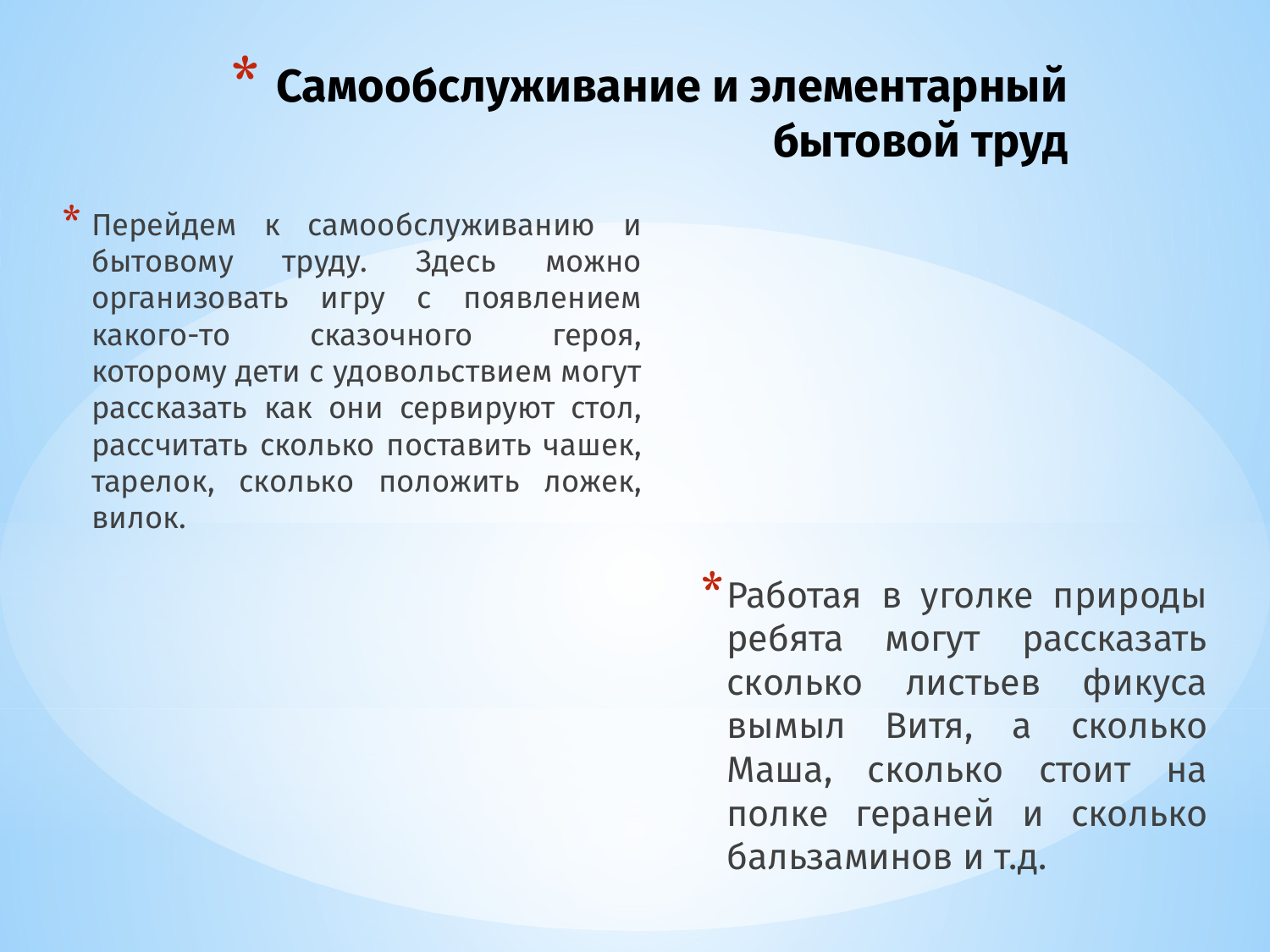

# Самообслуживание и элементарный бытовой труд
Перейдем к самообслуживанию и бытовому труду. Здесь можно организовать игру с появлением какого-то сказочного героя, которому дети с удовольствием могут рассказать как они сервируют стол, рассчитать сколько поставить чашек, тарелок, сколько положить ложек, вилок.
Работая в уголке природы ребята могут рассказать сколько листьев фикуса вымыл Витя, а сколько Маша, сколько стоит на полке гераней и сколько бальзаминов и т.д.